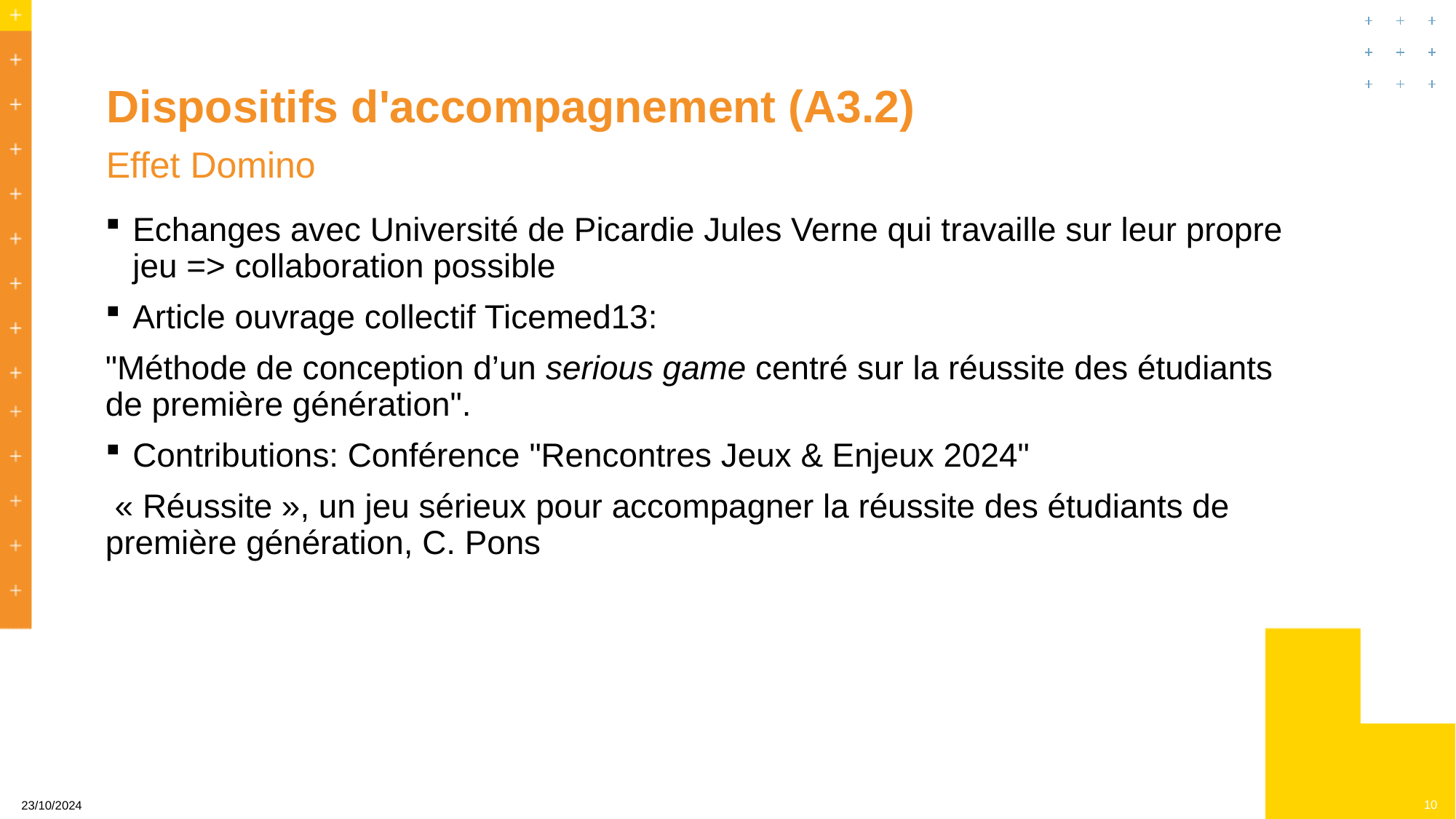

Dispositifs d'accompagnement (A3.2)
Effet Domino
Echanges avec Université de Picardie Jules Verne qui travaille sur leur propre jeu => collaboration possible
Article ouvrage collectif Ticemed13:
"Méthode de conception d’un serious game centré sur la réussite des étudiants de première génération".
Contributions: Conférence "Rencontres Jeux & Enjeux 2024"
 « Réussite », un jeu sérieux pour accompagner la réussite des étudiants de première génération, C. Pons
10
23/10/2024